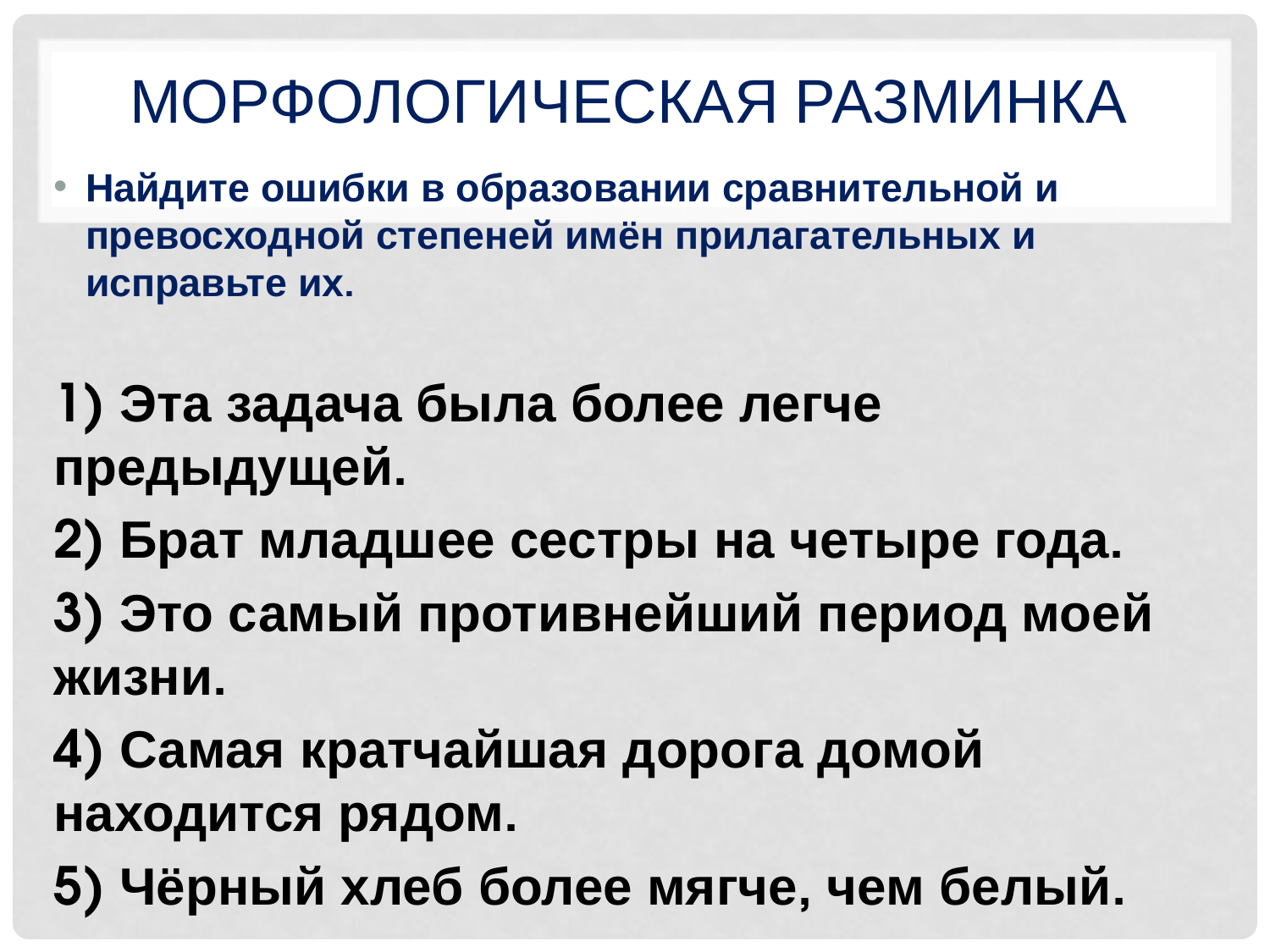

# Морфологическая разминка
Найдите ошибки в образовании сравнительной и превосходной степеней имён прилагательных и исправьте их.

1) Эта задача была более легче предыдущей.
2) Брат младшее сестры на четыре года.
3) Это самый противнейший период моей жизни.
4) Самая кратчайшая дорога домой находится рядом.
5) Чёрный хлеб более мягче, чем белый.